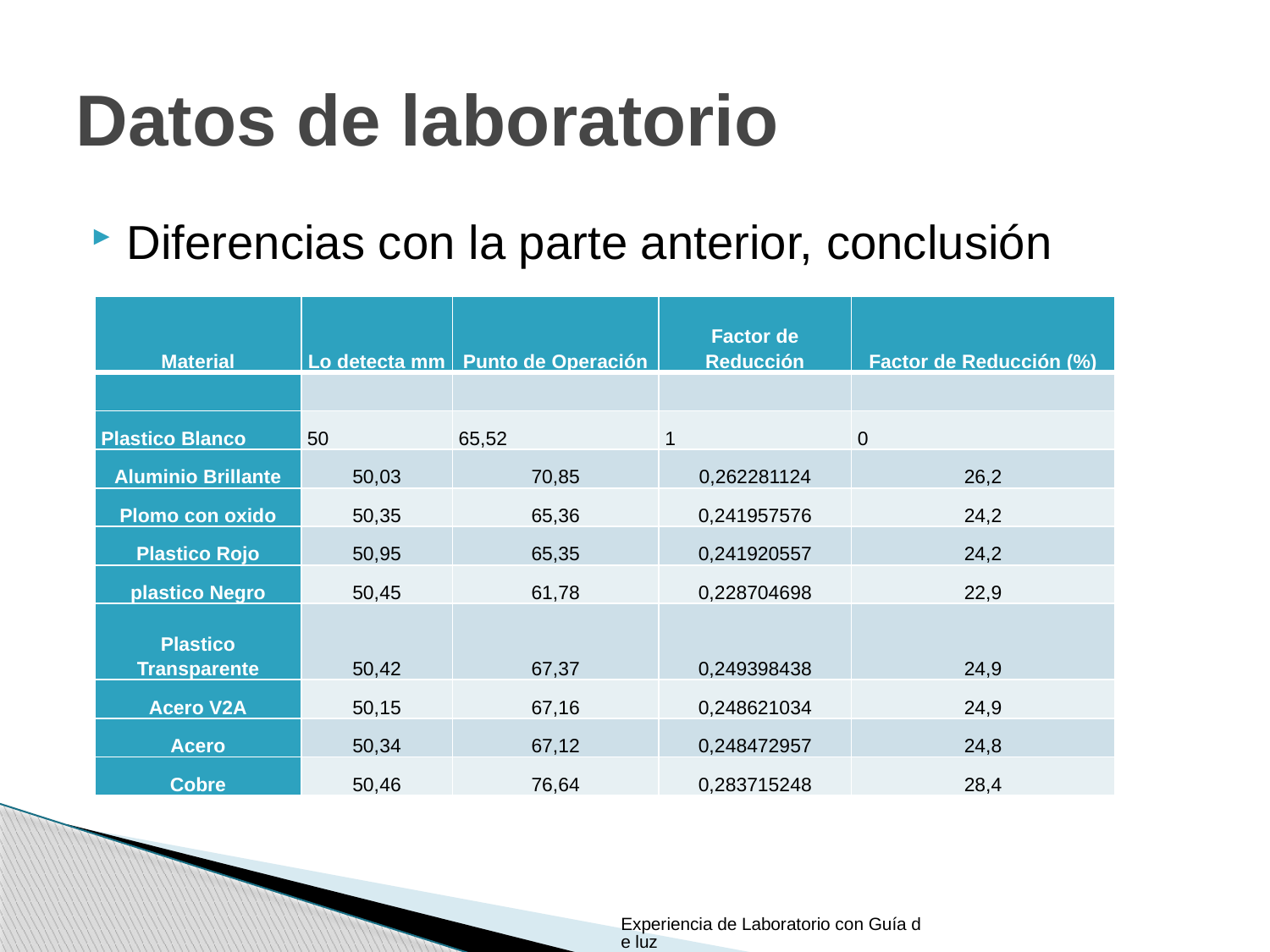

# Datos de laboratorio
Diferencias con la parte anterior, conclusión

| Material | Lo detecta mm | Punto de Operación | Factor de Reducción | Factor de Reducción (%) |
| --- | --- | --- | --- | --- |
|  |  |  |  |  |
| Plastico Blanco | 50 | 65,52 | 1 | 0 |
| Aluminio Brillante | 50,03 | 70,85 | 0,262281124 | 26,2 |
| Plomo con oxido | 50,35 | 65,36 | 0,241957576 | 24,2 |
| Plastico Rojo | 50,95 | 65,35 | 0,241920557 | 24,2 |
| plastico Negro | 50,45 | 61,78 | 0,228704698 | 22,9 |
| Plastico Transparente | 50,42 | 67,37 | 0,249398438 | 24,9 |
| Acero V2A | 50,15 | 67,16 | 0,248621034 | 24,9 |
| Acero | 50,34 | 67,12 | 0,248472957 | 24,8 |
| Cobre | 50,46 | 76,64 | 0,283715248 | 28,4 |
Experiencia de Laboratorio con Guía de luz